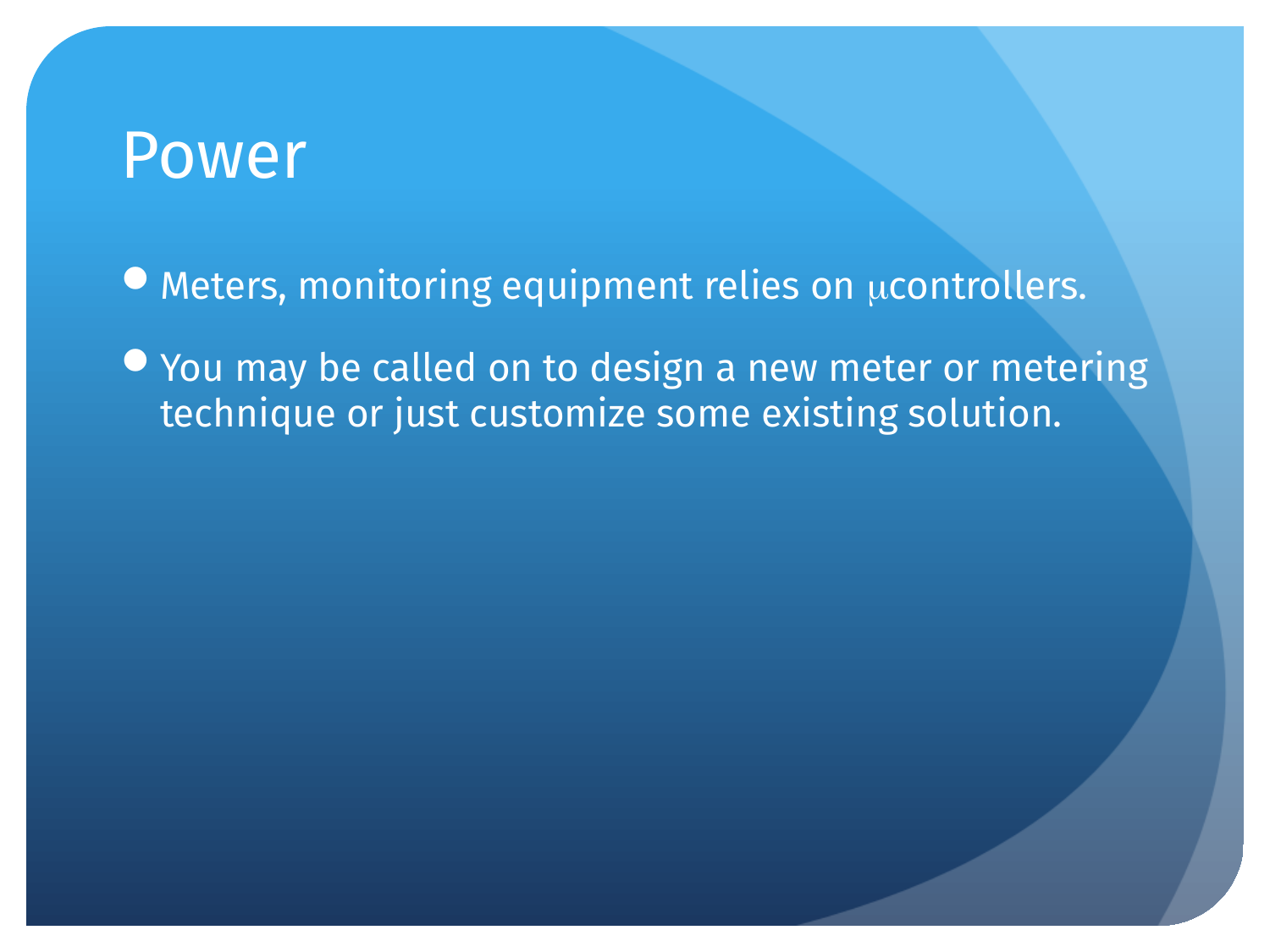

# Power
Meters, monitoring equipment relies on μcontrollers.
You may be called on to design a new meter or metering technique or just customize some existing solution.